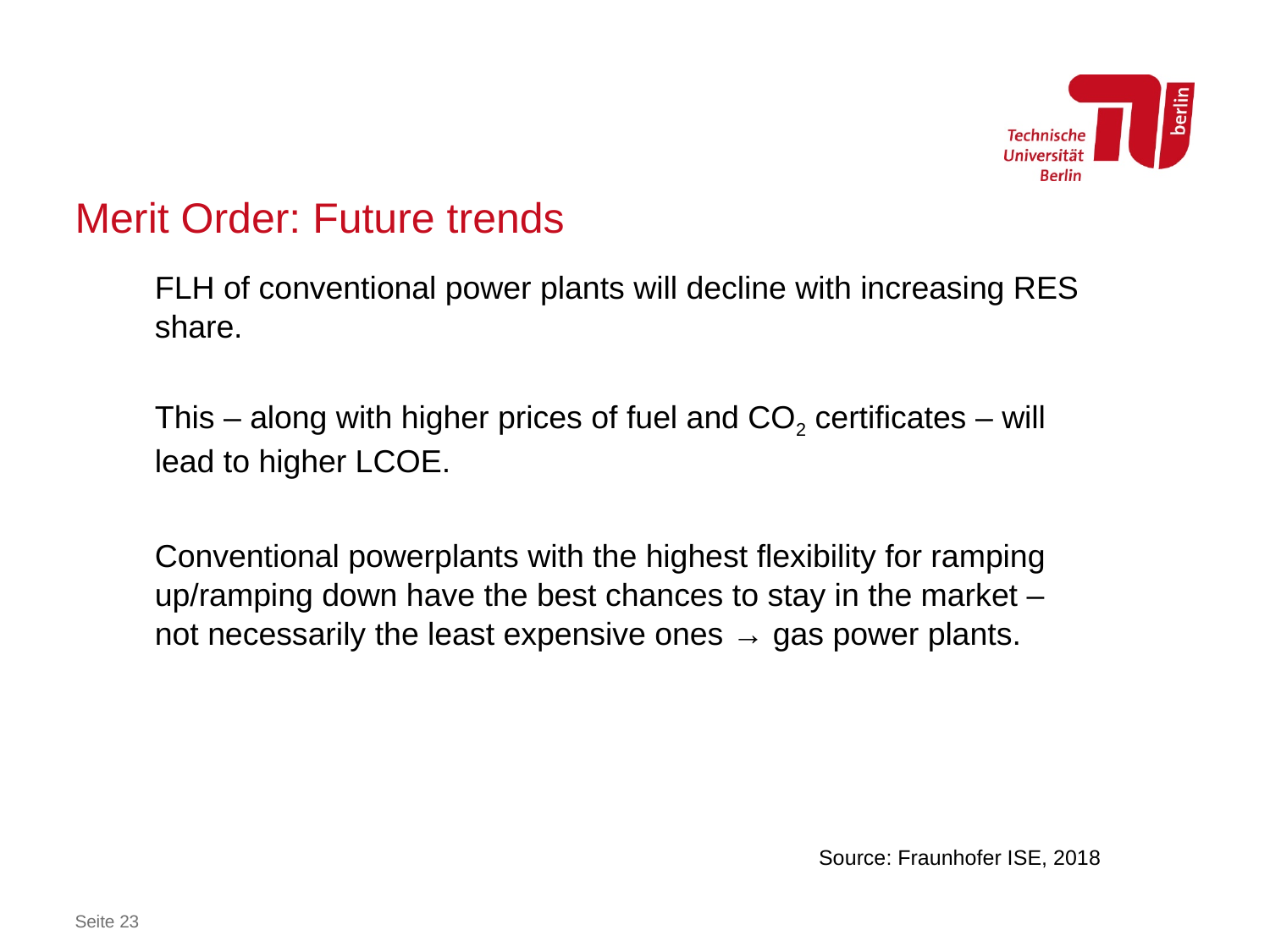

# Merit Order: Future trends
FLH of conventional power plants will decline with increasing RES share.

This – along with higher prices of fuel and CO2 certificates – will lead to higher LCOE.

Conventional powerplants with the highest flexibility for ramping up/ramping down have the best chances to stay in the market – not necessarily the least expensive ones → gas power plants.

Source: Fraunhofer ISE, 2018
Seite 23